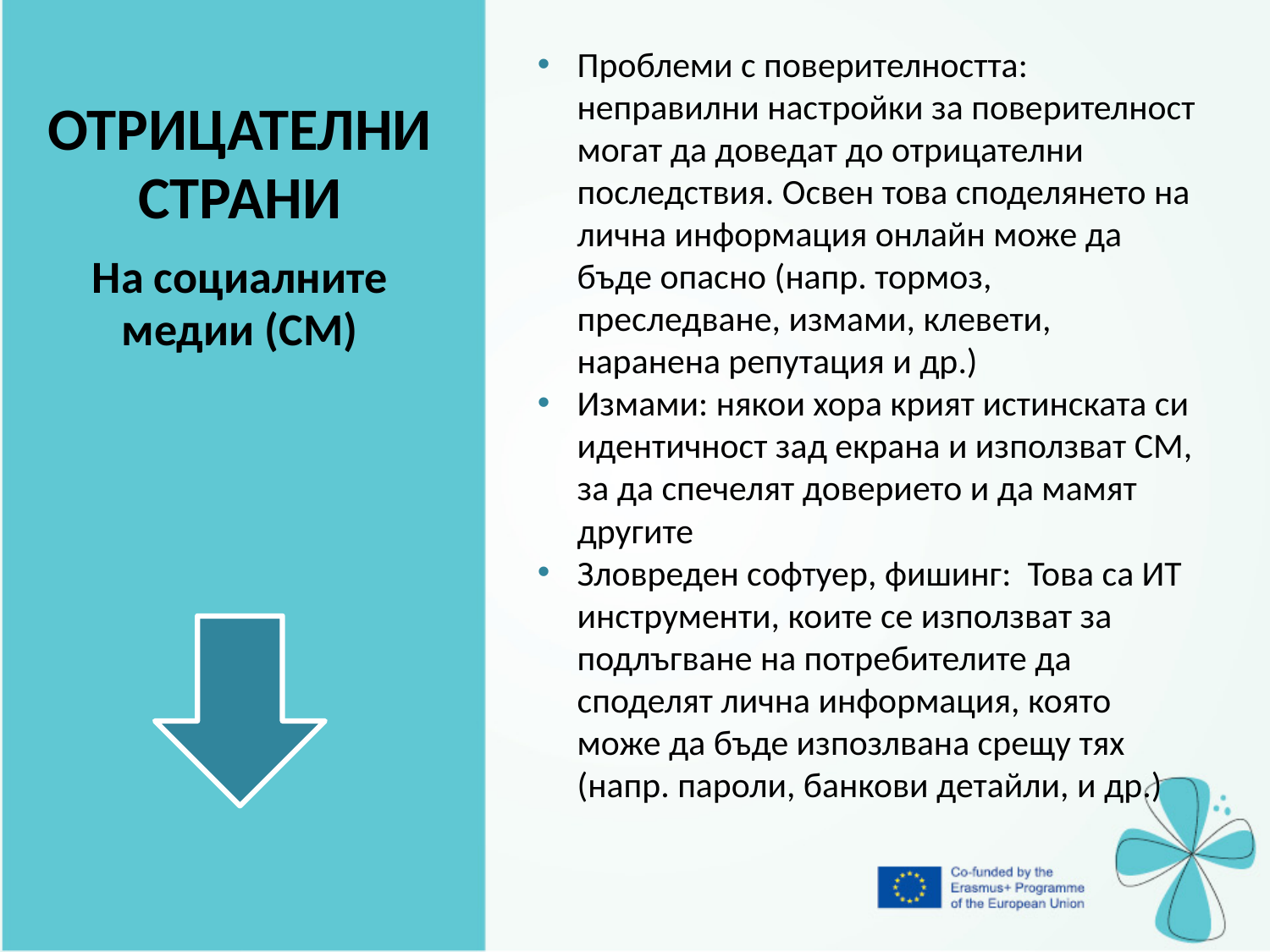

Проблеми с поверителността: неправилни настройки за поверителност могат да доведат до отрицателни последствия. Освен това споделянето на лична информация онлайн може да бъде опасно (напр. тормоз,  преследване, измами, клевети, наранена репутация и др.)
Измами: някои хора крият истинската си идентичност зад екрана и използват СМ, за да спечелят доверието и да мамят другите
Зловреден софтуер, фишинг:  Това са ИТ инструменти, коите се използват за подлъгване на потребителите да споделят лична информация, която може да бъде изпозлвана срещу тях (напр. пароли, банкови детайли, и др.)
| ОТРИцАТЕЛНИ СТРАНИ На социалните медии (СМ) |
| --- |